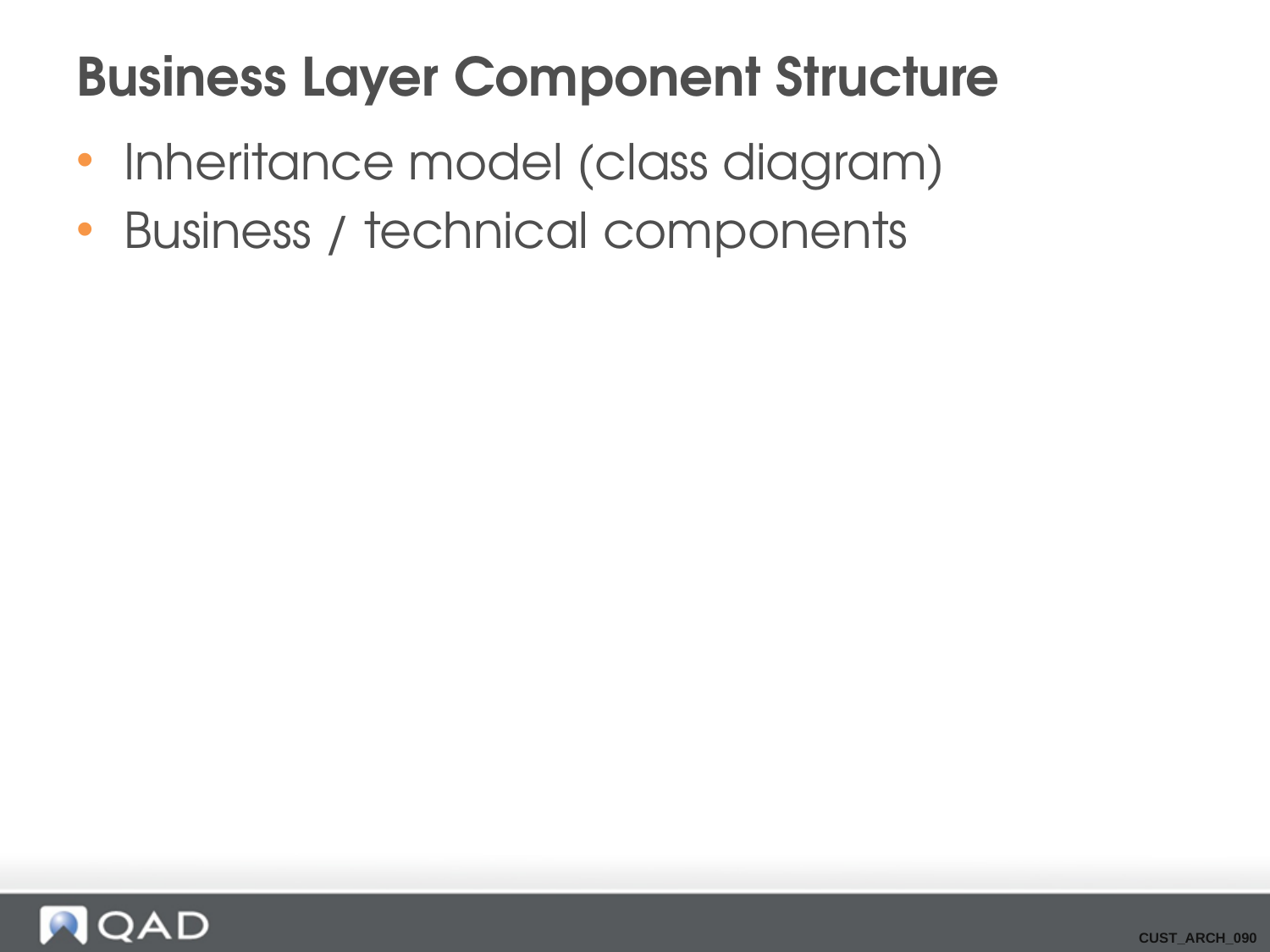

# Business Layer Component Structure
Inheritance model (class diagram)
Business / technical components
CUST_ARCH_090